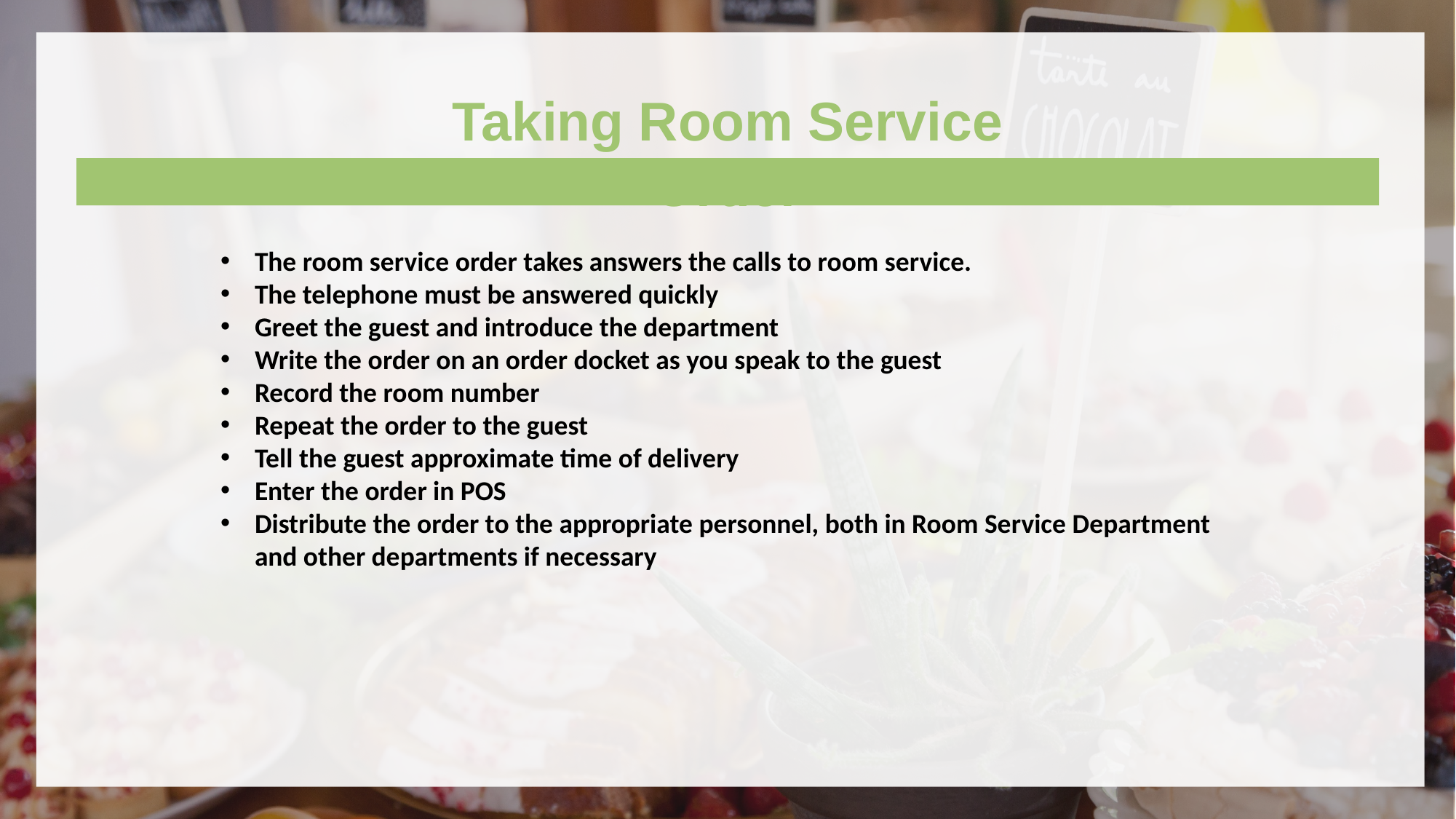

Taking Room Service Order

The room service order takes answers the calls to room service.
The telephone must be answered quickly
Greet the guest and introduce the department
Write the order on an order docket as you speak to the guest
Record the room number
Repeat the order to the guest
Tell the guest approximate time of delivery
Enter the order in POS
Distribute the order to the appropriate personnel, both in Room Service Department and other departments if necessary